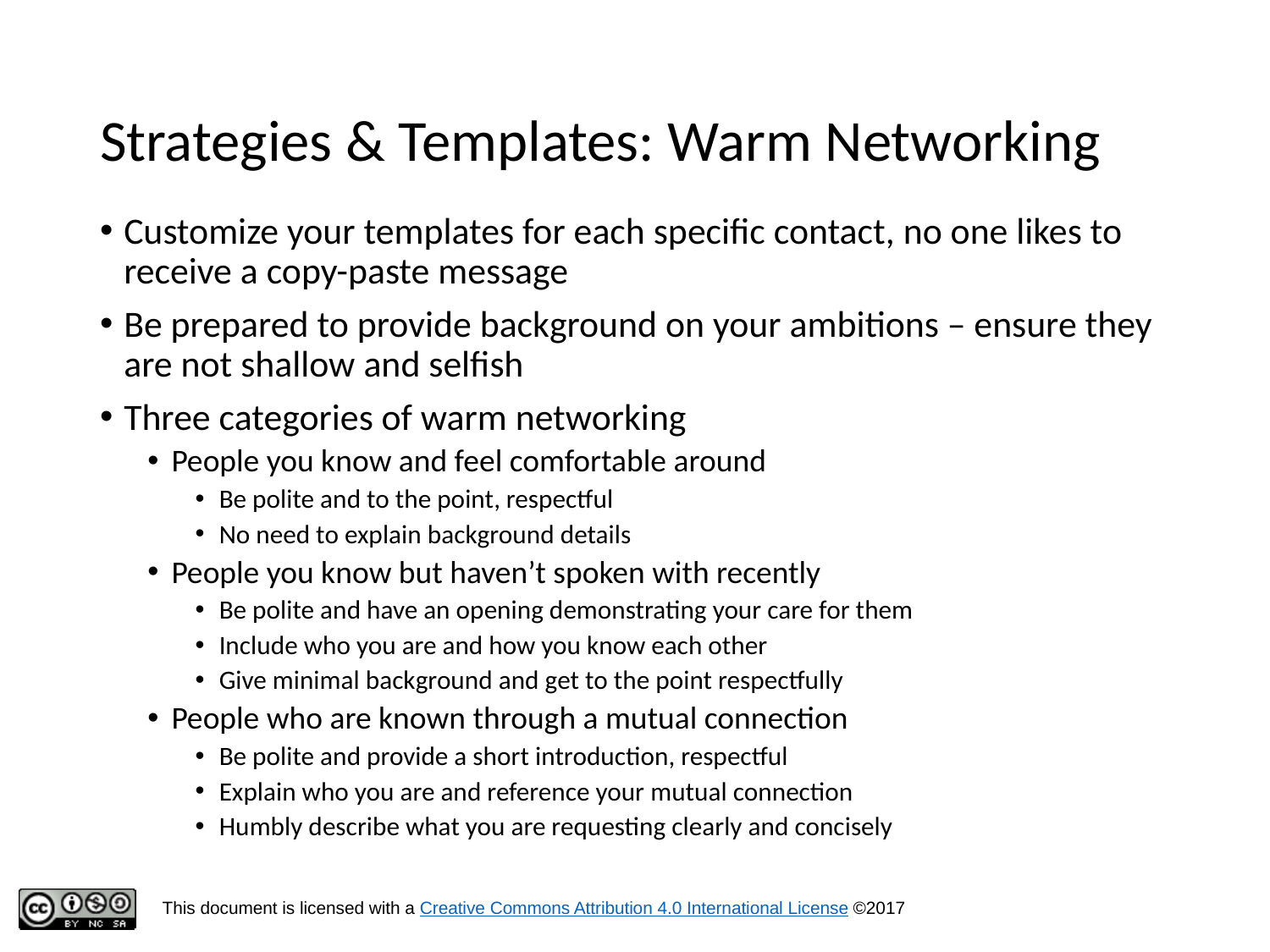

# Strategies & Templates: Warm Networking
Customize your templates for each specific contact, no one likes to receive a copy-paste message
Be prepared to provide background on your ambitions – ensure they are not shallow and selfish
Three categories of warm networking
People you know and feel comfortable around
Be polite and to the point, respectful
No need to explain background details
People you know but haven’t spoken with recently
Be polite and have an opening demonstrating your care for them
Include who you are and how you know each other
Give minimal background and get to the point respectfully
People who are known through a mutual connection
Be polite and provide a short introduction, respectful
Explain who you are and reference your mutual connection
Humbly describe what you are requesting clearly and concisely